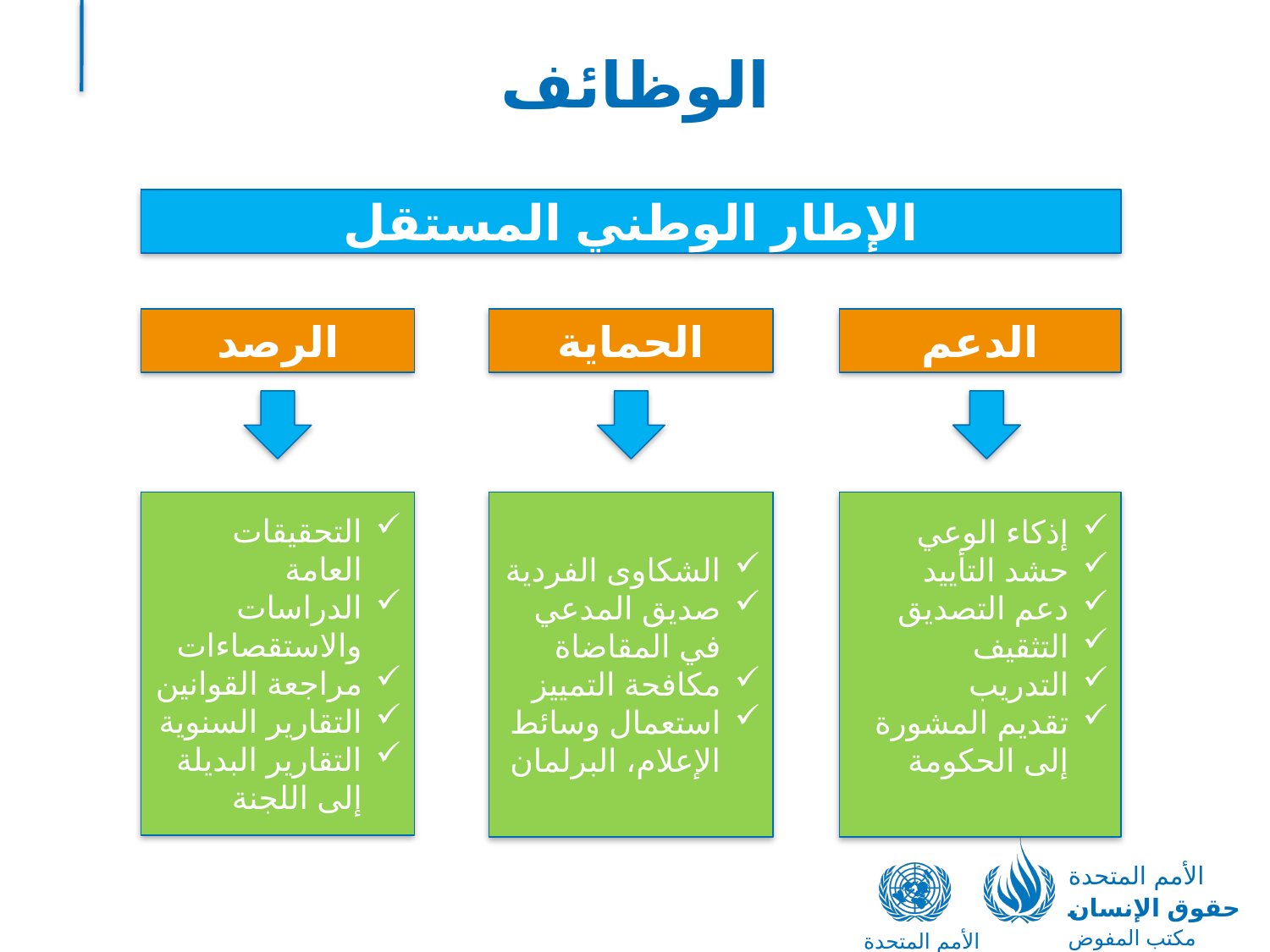

# الوظائف

الإطار الوطني المستقل
الرصد
الحماية
الدعم

التحقيقات العامة
الدراسات والاستقصاءات
مراجعة القوانين
التقارير السنوية
التقارير البديلة إلى اللجنة
الشكاوى الفردية
صديق المدعي في المقاضاة
مكافحة التمييز
استعمال وسائط الإعلام، البرلمان
إذكاء الوعي
حشد التأييد
دعم التصديق
التثقيف
التدريب
تقديم المشورة إلى الحكومة

الأمم المتحدة
حقوق الإنسان
مكتب المفوض السامي
الأمم المتحدة